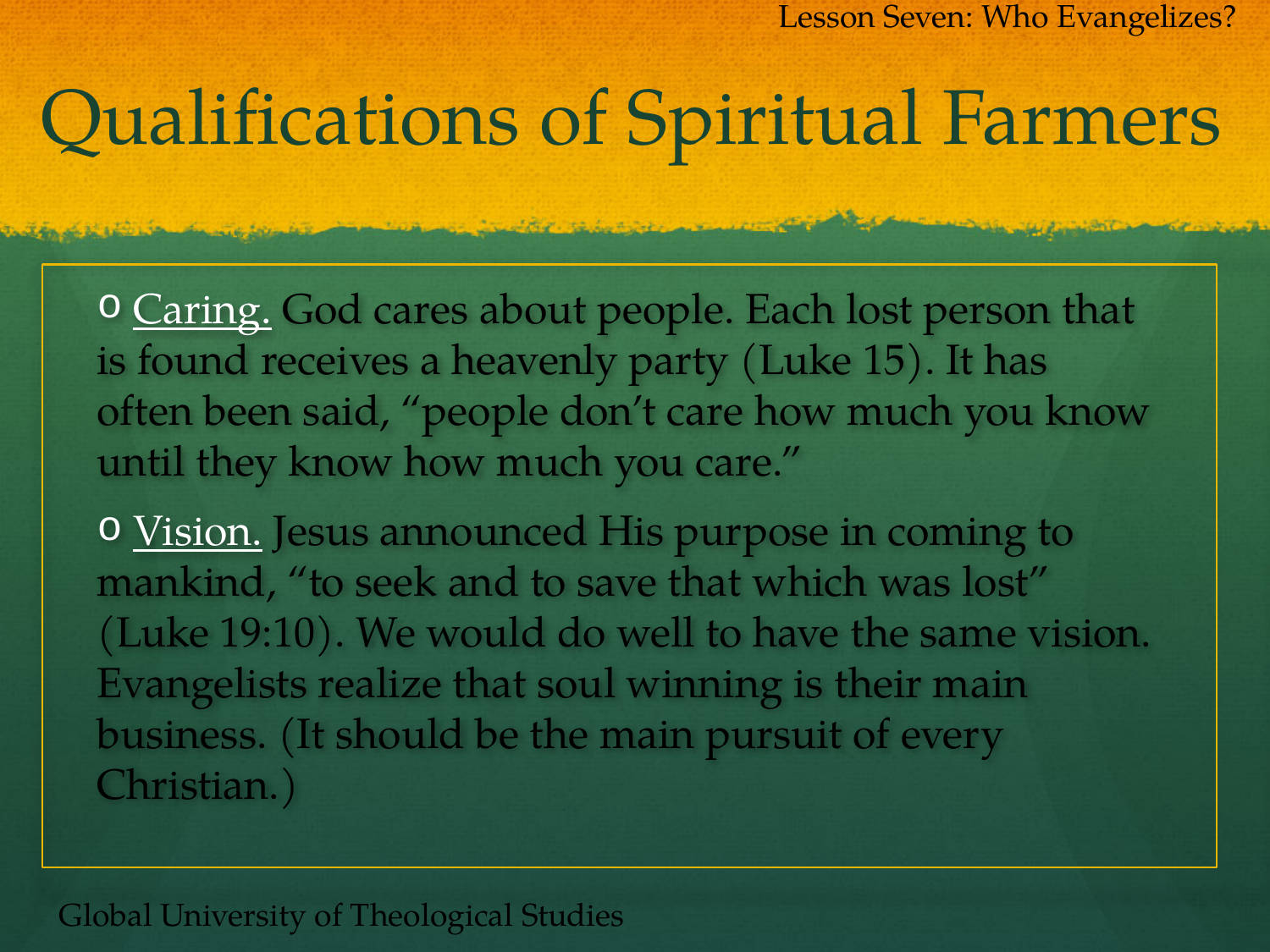

Lesson Seven: Who Evangelizes?

# Qualifications of Spiritual Farmers

 Caring. God cares about people. Each lost person that is found receives a heavenly party (Luke 15). It has often been said, “people don’t care how much you know until they know how much you care.”
 Vision. Jesus announced His purpose in coming to mankind, “to seek and to save that which was lost” (Luke 19:10). We would do well to have the same vision. Evangelists realize that soul winning is their main business. (It should be the main pursuit of every Christian.)
Global University of Theological Studies